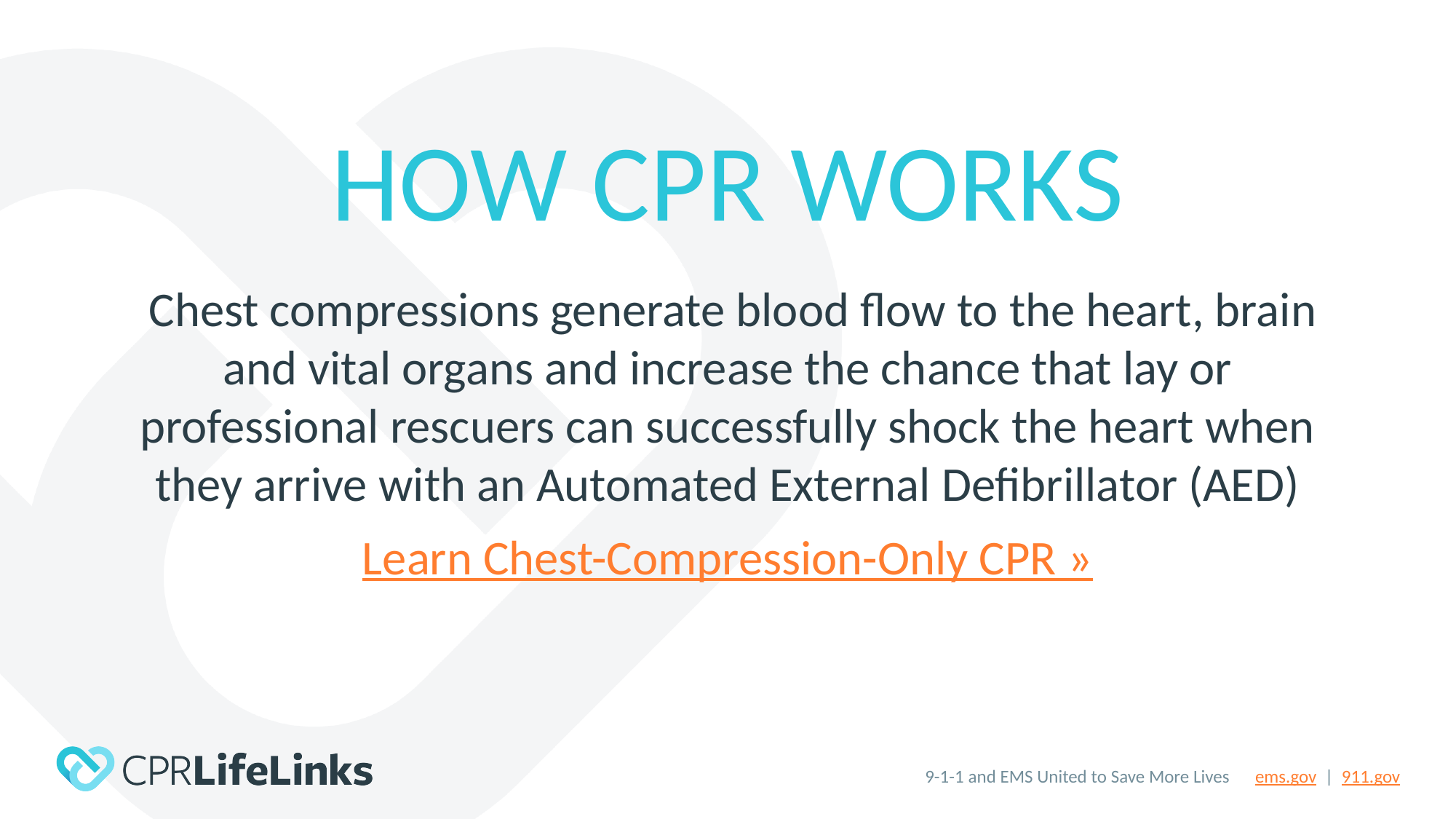

# How CPR Works
 Chest compressions generate blood flow to the heart, brain and vital organs and increase the chance that lay or professional rescuers can successfully shock the heart when they arrive with an Automated External Defibrillator (AED)
Learn Chest-Compression-Only CPR »